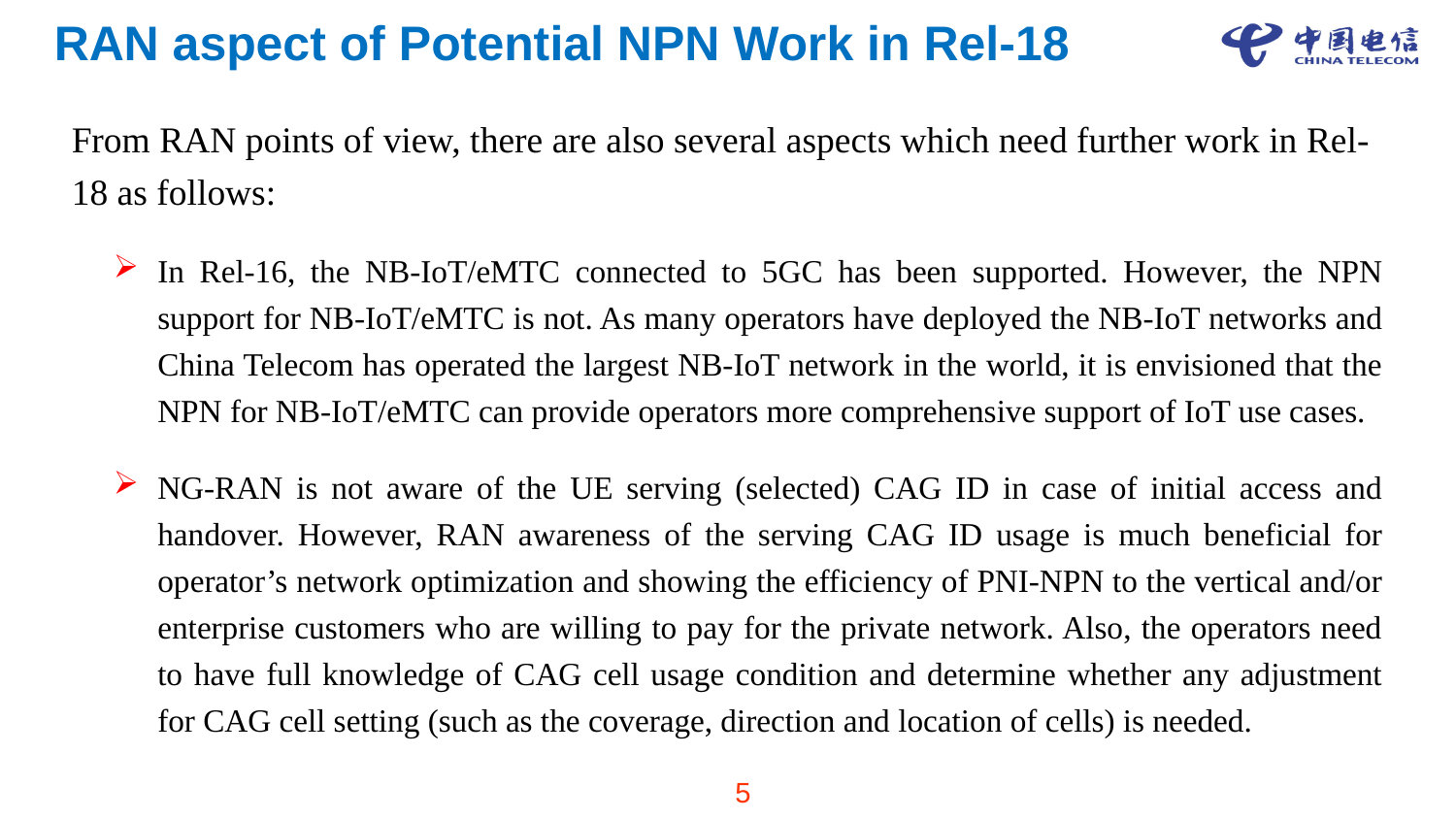

# RAN aspect of Potential NPN Work in Rel-18
From RAN points of view, there are also several aspects which need further work in Rel-18 as follows:
In Rel-16, the NB-IoT/eMTC connected to 5GC has been supported. However, the NPN support for NB-IoT/eMTC is not. As many operators have deployed the NB-IoT networks and China Telecom has operated the largest NB-IoT network in the world, it is envisioned that the NPN for NB-IoT/eMTC can provide operators more comprehensive support of IoT use cases.
NG-RAN is not aware of the UE serving (selected) CAG ID in case of initial access and handover. However, RAN awareness of the serving CAG ID usage is much beneficial for operator’s network optimization and showing the efficiency of PNI-NPN to the vertical and/or enterprise customers who are willing to pay for the private network. Also, the operators need to have full knowledge of CAG cell usage condition and determine whether any adjustment for CAG cell setting (such as the coverage, direction and location of cells) is needed.
5